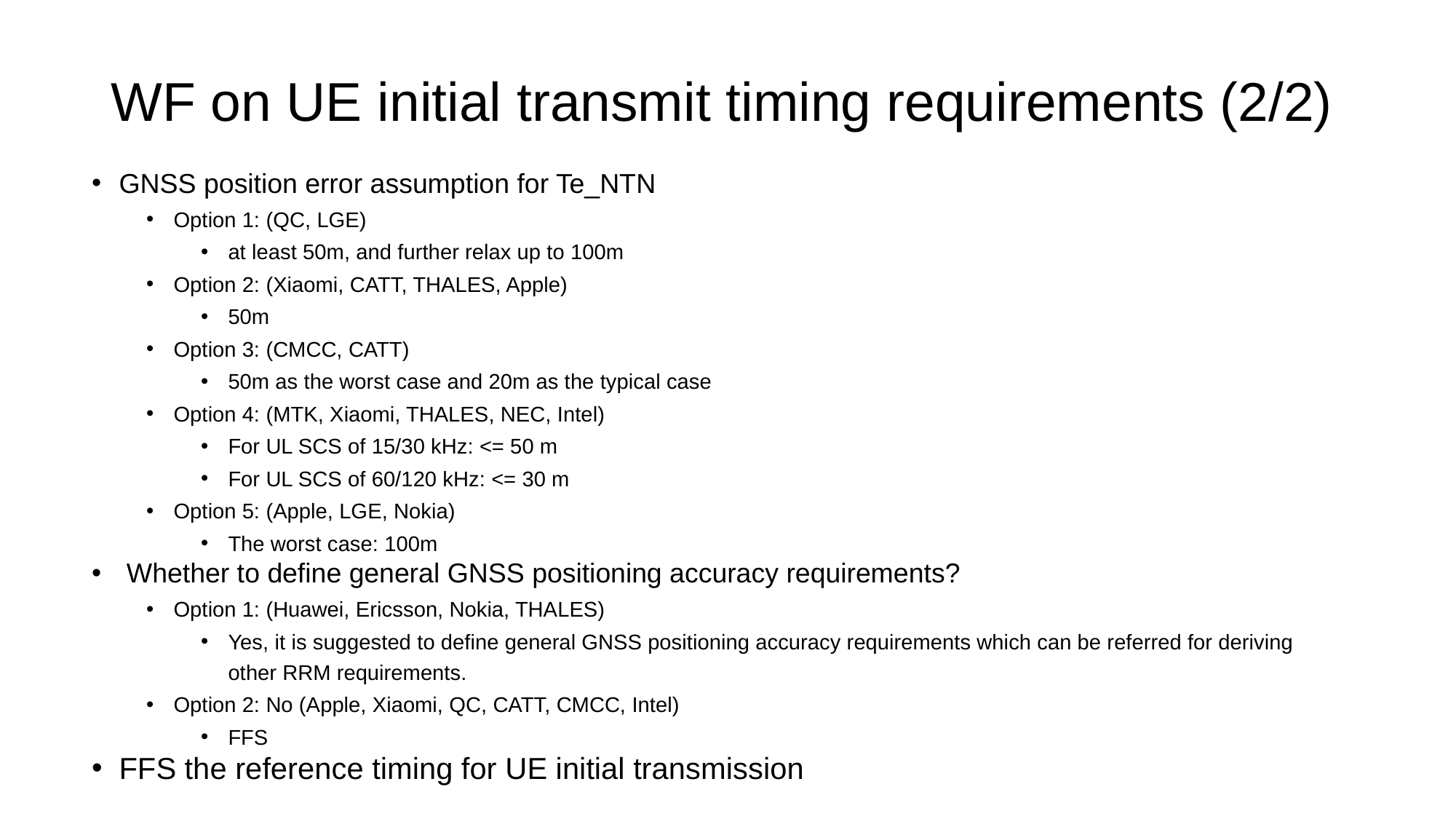

# WF on UE initial transmit timing requirements (2/2)
GNSS position error assumption for Te_NTN
Option 1: (QC, LGE)
at least 50m, and further relax up to 100m
Option 2: (Xiaomi, CATT, THALES, Apple)
50m
Option 3: (CMCC, CATT)
50m as the worst case and 20m as the typical case
Option 4: (MTK, Xiaomi, THALES, NEC, Intel)
For UL SCS of 15/30 kHz: <= 50 m
For UL SCS of 60/120 kHz: <= 30 m
Option 5: (Apple, LGE, Nokia)
The worst case: 100m
 Whether to define general GNSS positioning accuracy requirements?
Option 1: (Huawei, Ericsson, Nokia, THALES)
Yes, it is suggested to define general GNSS positioning accuracy requirements which can be referred for deriving other RRM requirements.
Option 2: No (Apple, Xiaomi, QC, CATT, CMCC, Intel)
FFS
FFS the reference timing for UE initial transmission